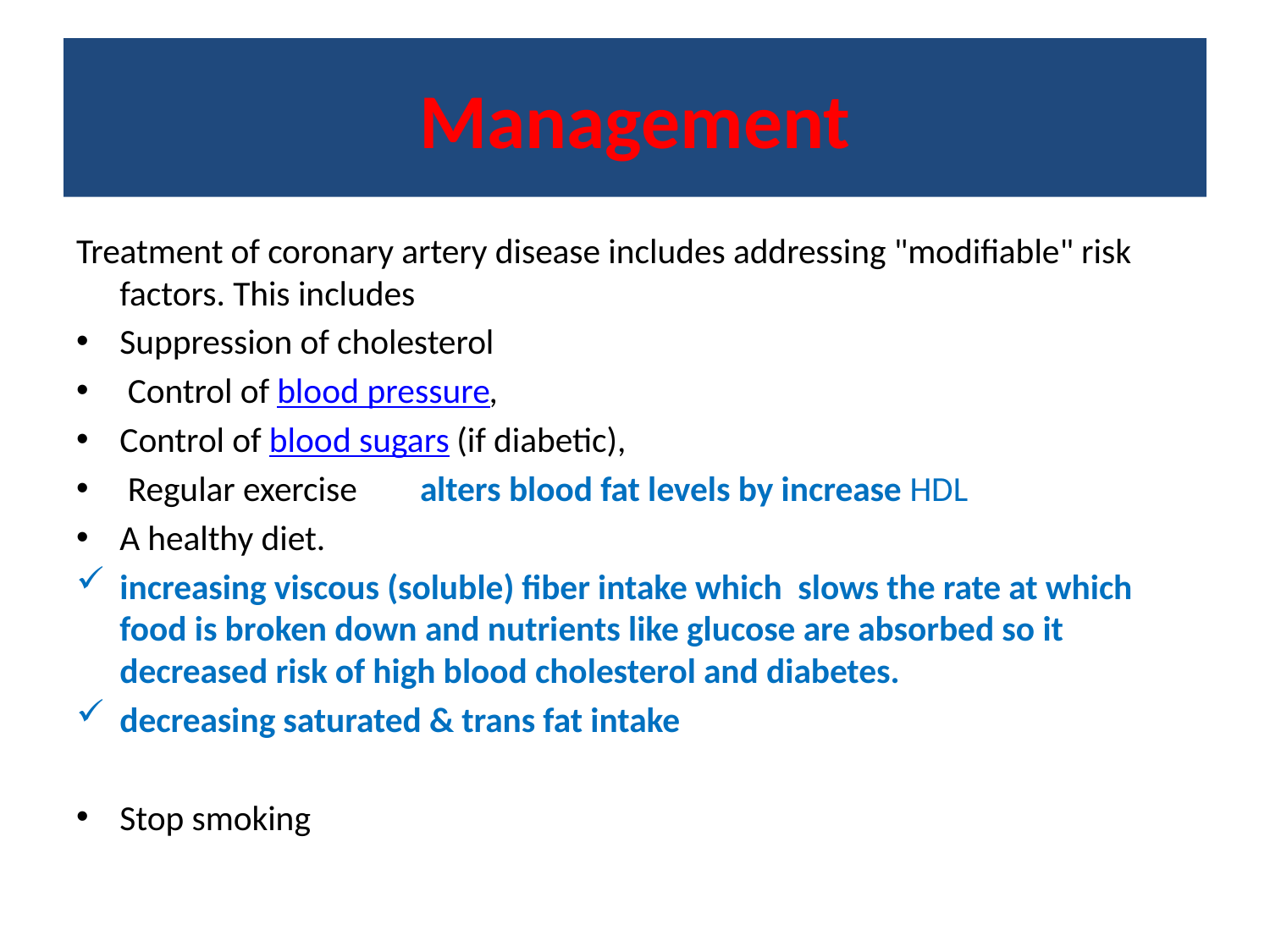

# Management
Treatment of coronary artery disease includes addressing "modifiable" risk factors. This includes
Suppression of cholesterol
 Control of blood pressure,
Control of blood sugars (if diabetic),
 Regular exercise        alters blood fat levels by increase HDL
A healthy diet.
increasing viscous (soluble) fiber intake which  slows the rate at which food is broken down and nutrients like glucose are absorbed so it  decreased risk of high blood cholesterol and diabetes.
decreasing saturated & trans fat intake

Stop smoking